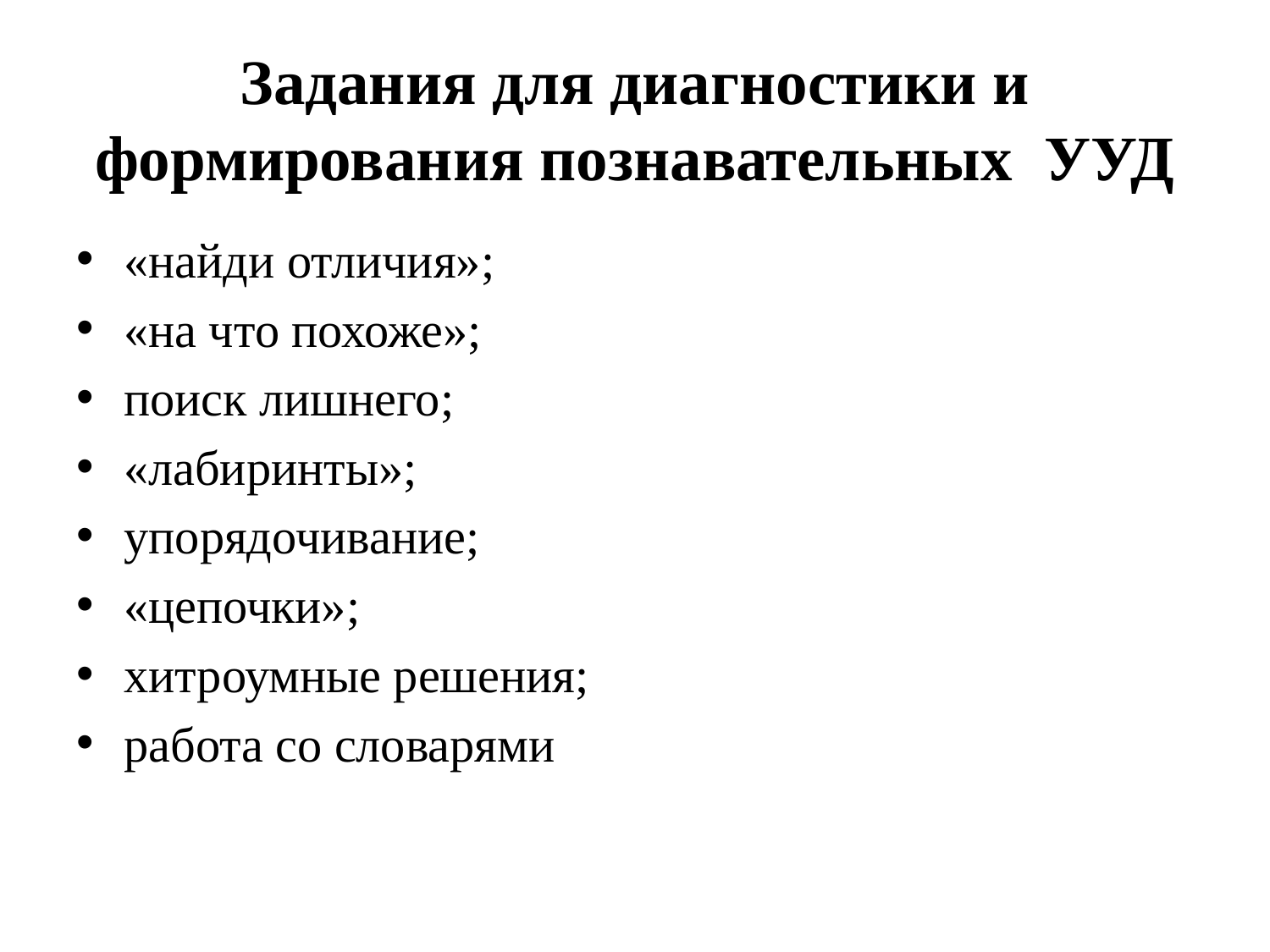

# Задания для диагностики и формирования познавательных  УУД
«найди отличия»;
«на что похоже»;
поиск лишнего;
«лабиринты»;
упорядочивание;
«цепочки»;
хитроумные решения;
работа со словарями